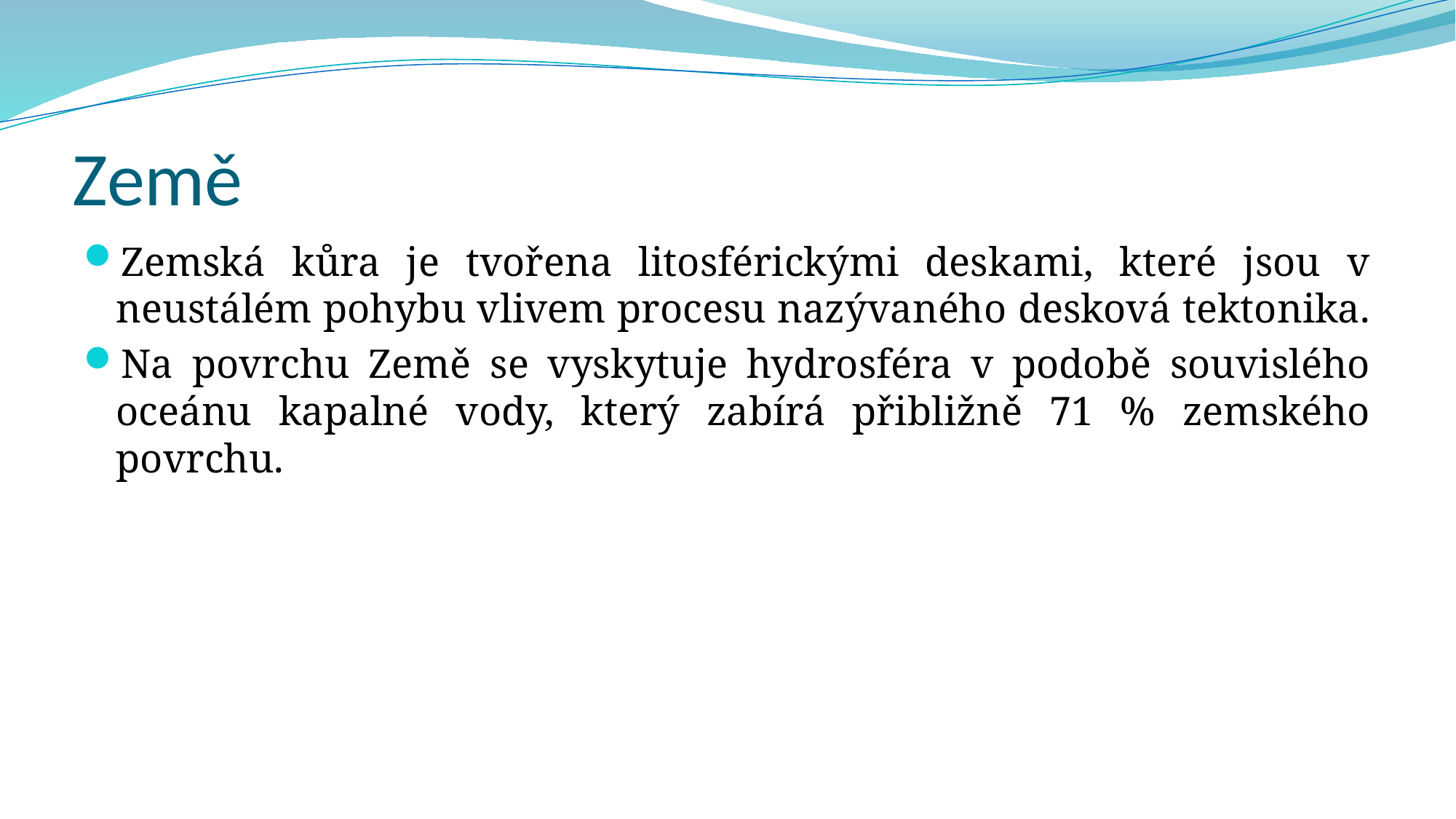

# Země
Zemská kůra je tvořena litosférickými deskami, které jsou v neustálém pohybu vlivem procesu nazývaného desková tektonika.
Na povrchu Země se vyskytuje hydrosféra v podobě souvislého oceánu kapalné vody, který zabírá přibližně 71 % zemského povrchu.